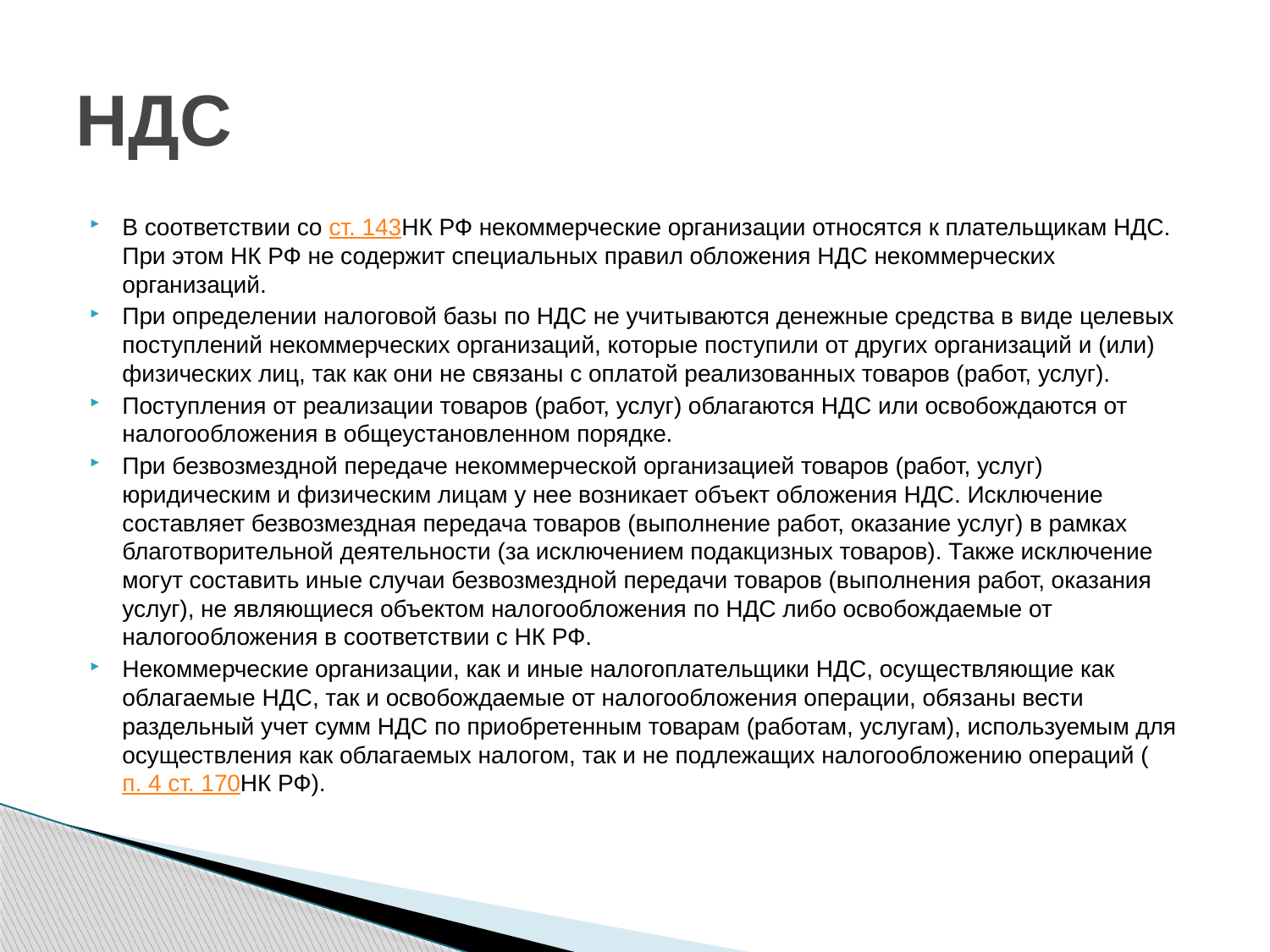

# НДС
В соответствии со ст. 143НК РФ некоммерческие организации относятся к плательщикам НДС. При этом НК РФ не содержит специальных правил обложения НДС некоммерческих организаций.
При определении налоговой базы по НДС не учитываются денежные средства в виде целевых поступлений некоммерческих организаций, которые поступили от других организаций и (или) физических лиц, так как они не связаны с оплатой реализованных товаров (работ, услуг).
Поступления от реализации товаров (работ, услуг) облагаются НДС или освобождаются от налогообложения в общеустановленном порядке.
При безвозмездной передаче некоммерческой организацией товаров (работ, услуг) юридическим и физическим лицам у нее возникает объект обложения НДС. Исключение составляет безвозмездная передача товаров (выполнение работ, оказание услуг) в рамках благотворительной деятельности (за исключением подакцизных товаров). Также исключение могут составить иные случаи безвозмездной передачи товаров (выполнения работ, оказания услуг), не являющиеся объектом налогообложения по НДС либо освобождаемые от налогообложения в соответствии с НК РФ.
Некоммерческие организации, как и иные налогоплательщики НДС, осуществляющие как облагаемые НДС, так и освобождаемые от налогообложения операции, обязаны вести раздельный учет сумм НДС по приобретенным товарам (работам, услугам), используемым для осуществления как облагаемых налогом, так и не подлежащих налогообложению операций (п. 4 ст. 170НК РФ).